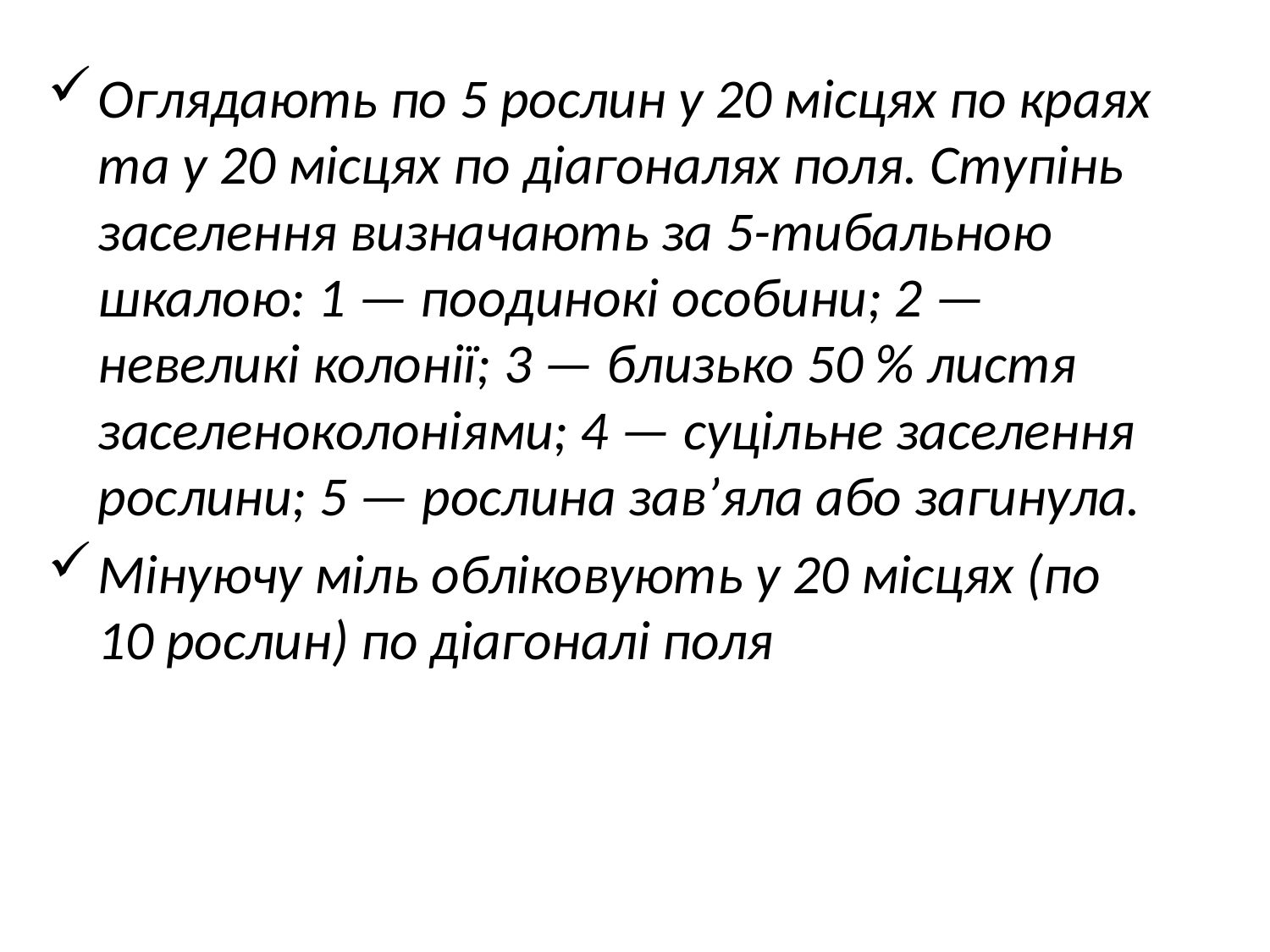

Оглядають по 5 рослин у 20 місцях по краях та у 20 місцях по діагоналях поля. Ступінь заселення визначають за 5-тибальною шкалою: 1 — поодинокі особини; 2 —  невеликі колонії; 3 — близько 50 % листя заселеноколоніями; 4 — суцільне заселення рослини; 5 — рослина зав’яла або загинула.
Мінуючу міль обліковують у 20 місцях (по 10 рослин) по діагоналі поля